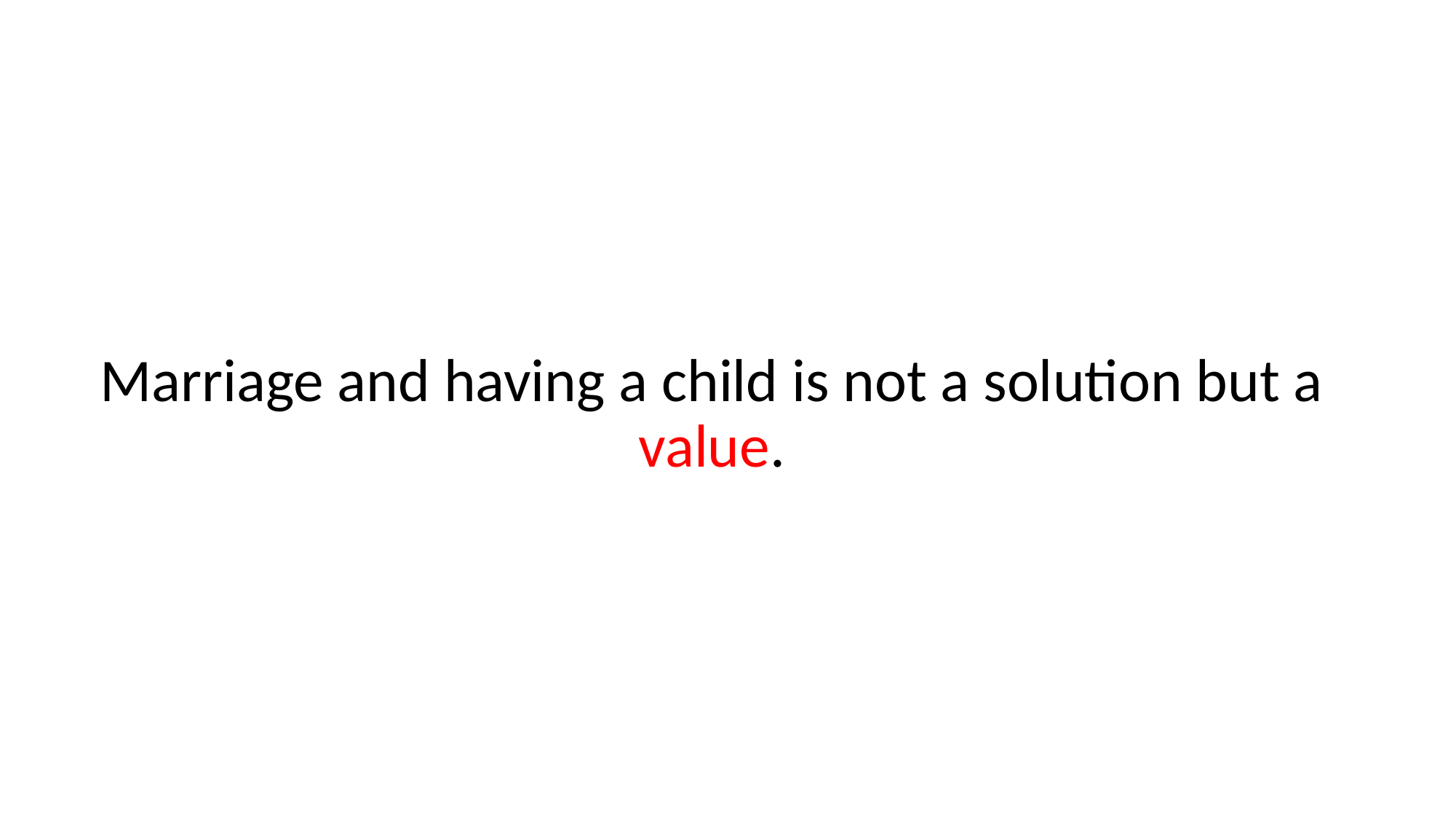

Marriage and having a child is not a solution but a value.